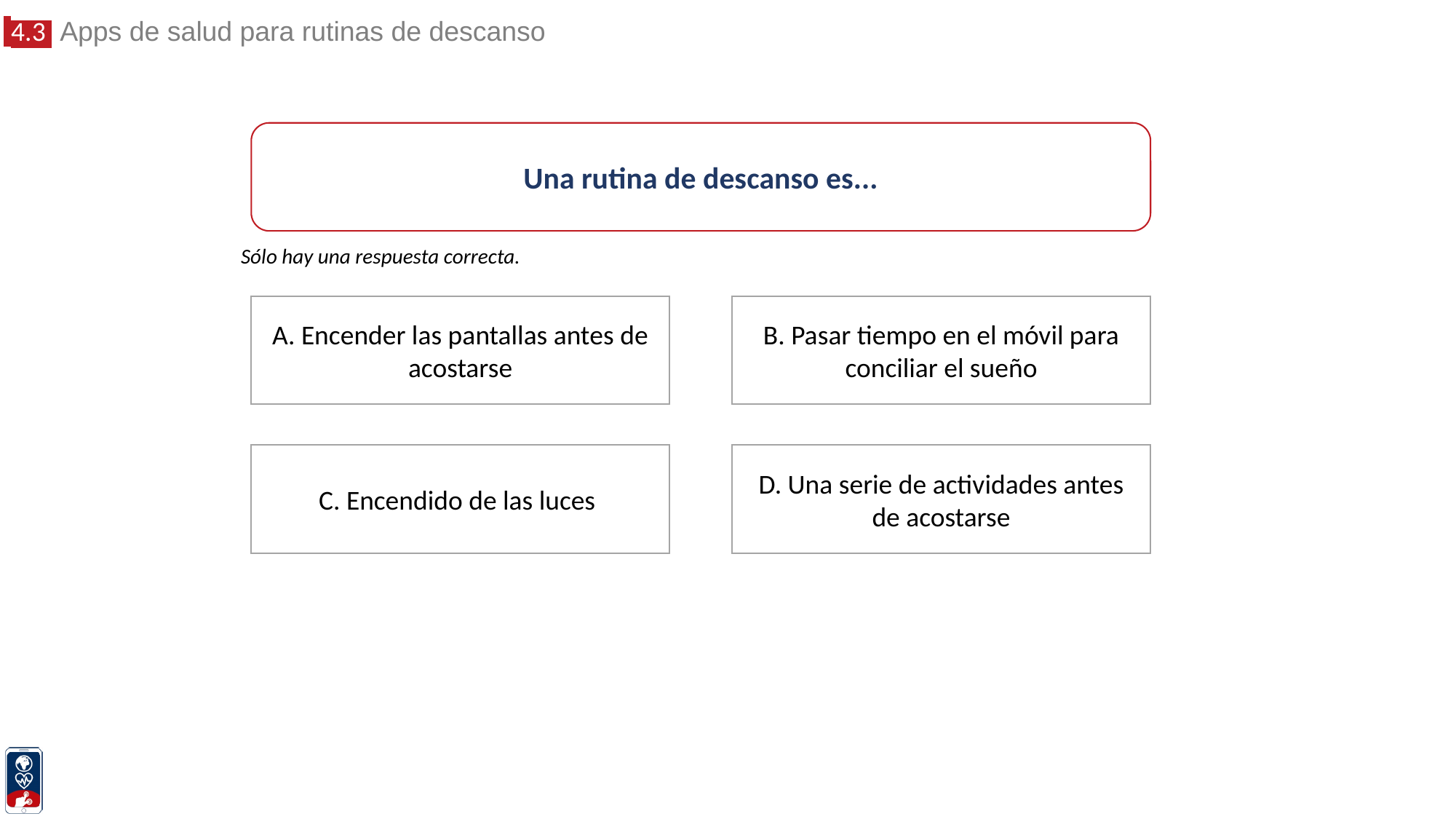

Una rutina de descanso es...
Sólo hay una respuesta correcta.
B. Pasar tiempo en el móvil para conciliar el sueño
A. Encender las pantallas antes de acostarse
D. Una serie de actividades antes de acostarse
C. Encendido de las luces